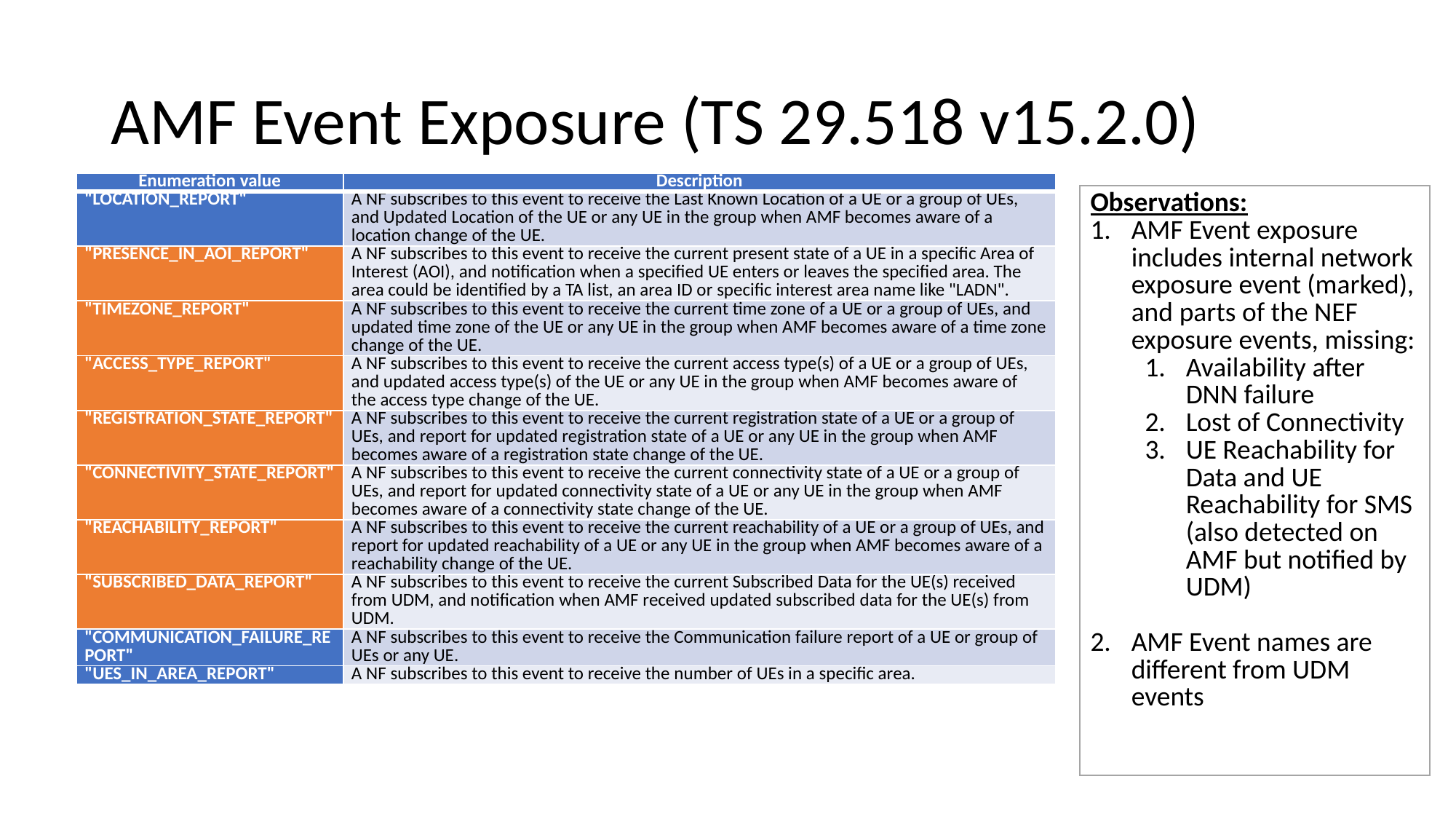

# AMF Event Exposure (TS 29.518 v15.2.0)
| Enumeration value | Description |
| --- | --- |
| "LOCATION\_REPORT" | A NF subscribes to this event to receive the Last Known Location of a UE or a group of UEs, and Updated Location of the UE or any UE in the group when AMF becomes aware of a location change of the UE. |
| "PRESENCE\_IN\_AOI\_REPORT" | A NF subscribes to this event to receive the current present state of a UE in a specific Area of Interest (AOI), and notification when a specified UE enters or leaves the specified area. The area could be identified by a TA list, an area ID or specific interest area name like "LADN". |
| "TIMEZONE\_REPORT" | A NF subscribes to this event to receive the current time zone of a UE or a group of UEs, and updated time zone of the UE or any UE in the group when AMF becomes aware of a time zone change of the UE. |
| "ACCESS\_TYPE\_REPORT" | A NF subscribes to this event to receive the current access type(s) of a UE or a group of UEs, and updated access type(s) of the UE or any UE in the group when AMF becomes aware of the access type change of the UE. |
| "REGISTRATION\_STATE\_REPORT" | A NF subscribes to this event to receive the current registration state of a UE or a group of UEs, and report for updated registration state of a UE or any UE in the group when AMF becomes aware of a registration state change of the UE. |
| "CONNECTIVITY\_STATE\_REPORT" | A NF subscribes to this event to receive the current connectivity state of a UE or a group of UEs, and report for updated connectivity state of a UE or any UE in the group when AMF becomes aware of a connectivity state change of the UE. |
| "REACHABILITY\_REPORT" | A NF subscribes to this event to receive the current reachability of a UE or a group of UEs, and report for updated reachability of a UE or any UE in the group when AMF becomes aware of a reachability change of the UE. |
| "SUBSCRIBED\_DATA\_REPORT" | A NF subscribes to this event to receive the current Subscribed Data for the UE(s) received from UDM, and notification when AMF received updated subscribed data for the UE(s) from UDM. |
| "COMMUNICATION\_FAILURE\_REPORT" | A NF subscribes to this event to receive the Communication failure report of a UE or group of UEs or any UE. |
| "UES\_IN\_AREA\_REPORT" | A NF subscribes to this event to receive the number of UEs in a specific area. |
Observations:
AMF Event exposure includes internal network exposure event (marked), and parts of the NEF exposure events, missing:
Availability after DNN failure
Lost of Connectivity
UE Reachability for Data and UE Reachability for SMS (also detected on AMF but notified by UDM)

AMF Event names are different from UDM events